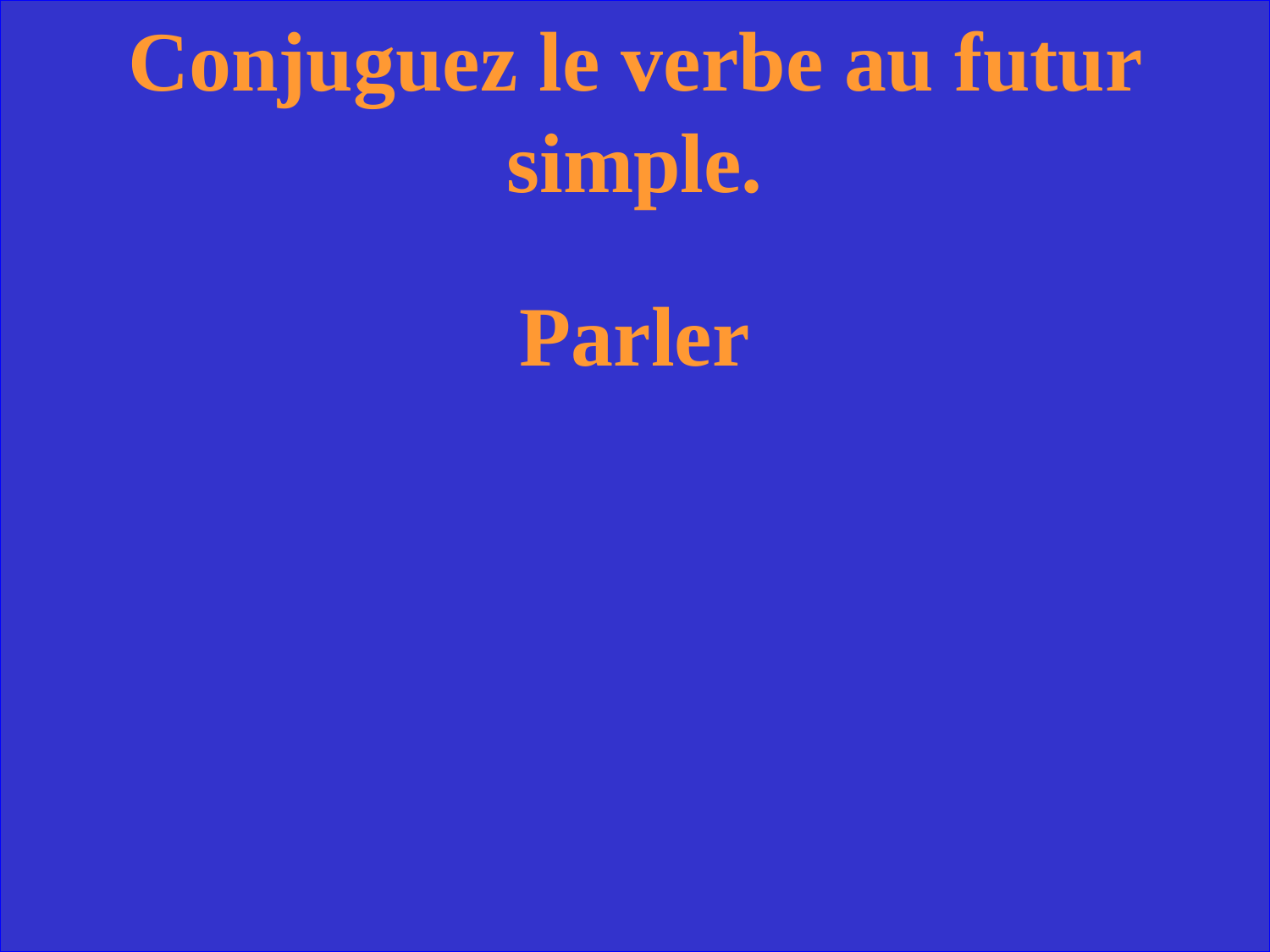

Conjuguez le verbe au futur simple.
Parler